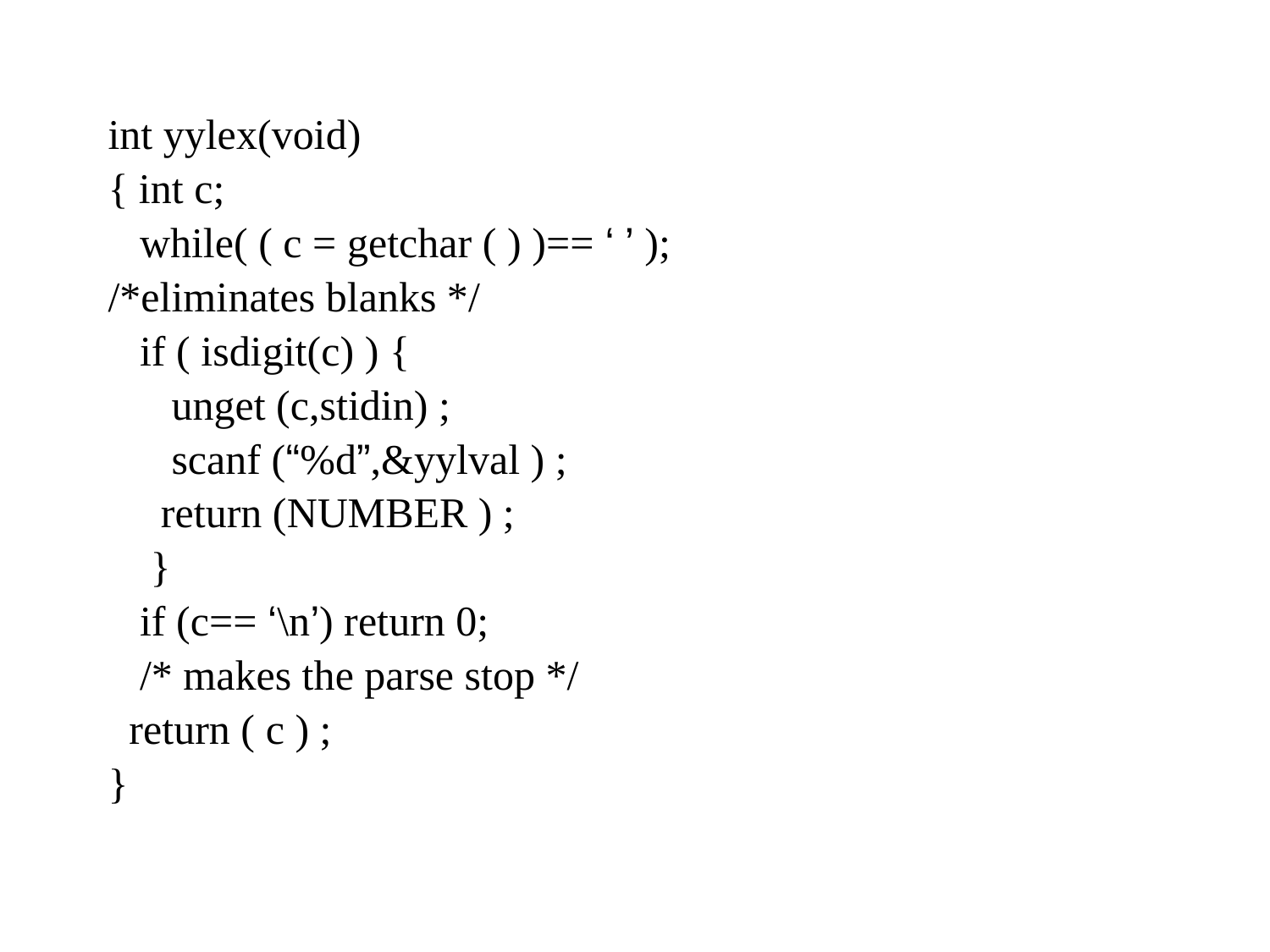

int yylex(void)
{ int c;
   while( ( c = getchar ( ) )== ‘ ’ );
/*eliminates blanks */
   if ( isdigit(c) ) {
      unget (c,stidin) ;
      scanf (“%d”,&yylval ) ;
     return (NUMBER ) ;
    }
   if (c== ‘\n’) return 0;
   /* makes the parse stop */
  return ( c ) ;
}